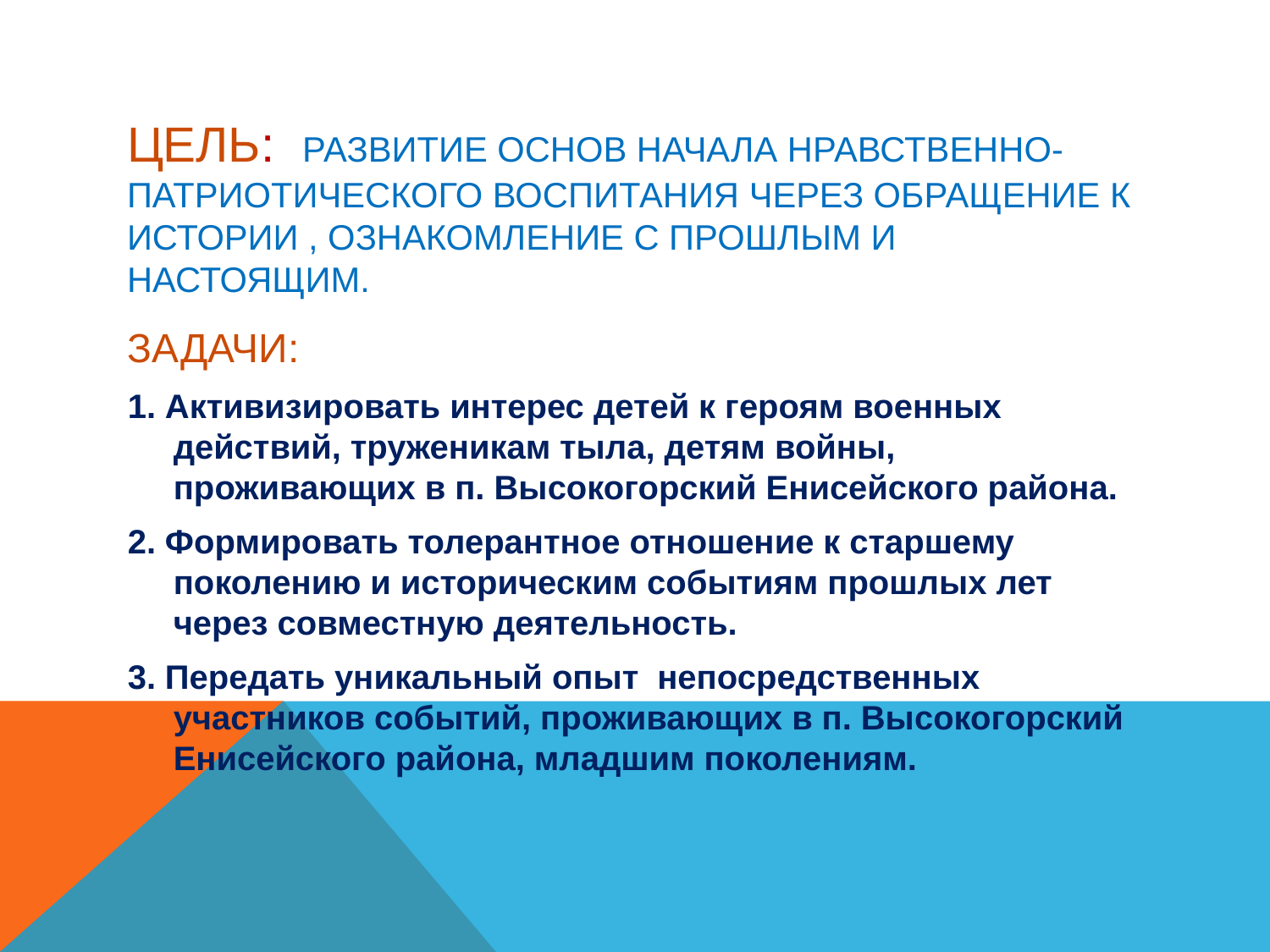

# Цель:  Развитие основ начала нравственно-патриотического воспитания через обращение к истории , ознакомление с прошлым и настоящим.
ЗАДАЧИ:
1. Активизировать интерес детей к героям военных действий, труженикам тыла, детям войны, проживающих в п. Высокогорский Енисейского района.
2. Формировать толерантное отношение к старшему поколению и историческим событиям прошлых лет через совместную деятельность.
3. Передать уникальный опыт  непосредственных участников событий, проживающих в п. Высокогорский Енисейского района, младшим поколениям.